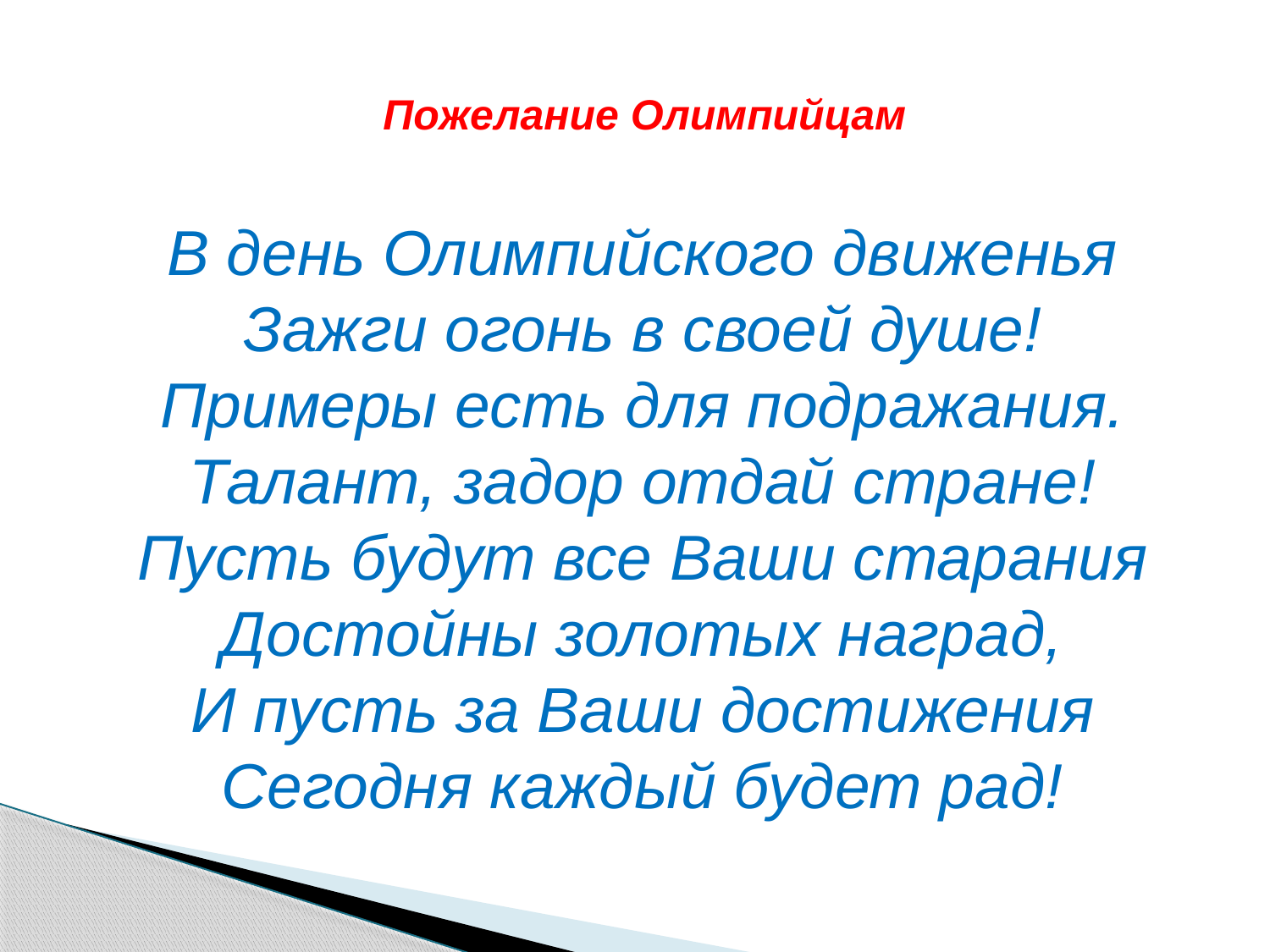

# Пожелание Олимпийцам
В день Олимпийского движенья
Зажги огонь в своей душе!
Примеры есть для подражания.
Талант, задор отдай стране!
Пусть будут все Ваши старания
Достойны золотых наград,
И пусть за Ваши достижения
Сегодня каждый будет рад!